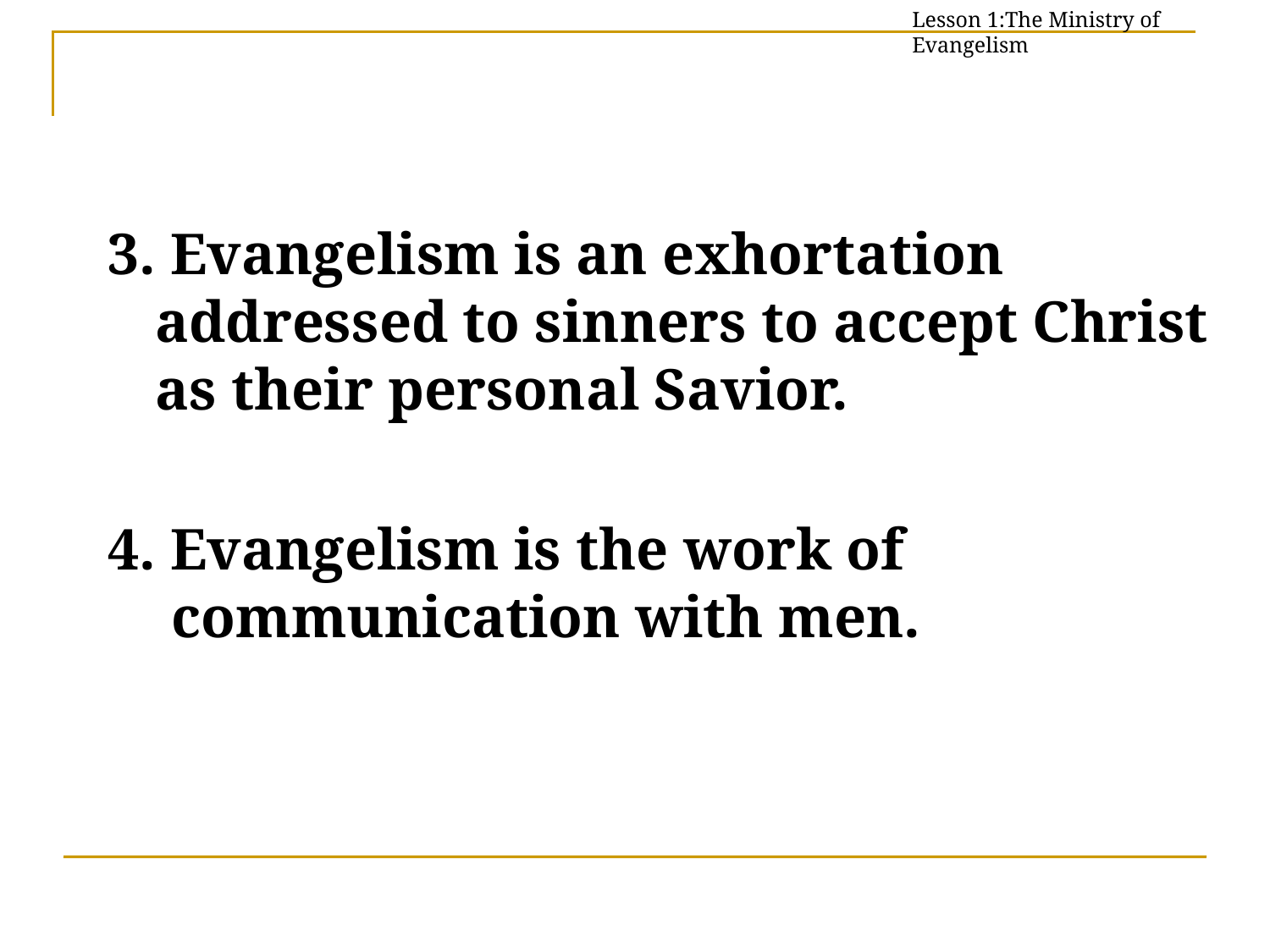

Lesson 1:The Ministry of Evangelism
3. Evangelism is an exhortation addressed to sinners to accept Christ as their personal Savior.

4. Evangelism is the work of communication with men.